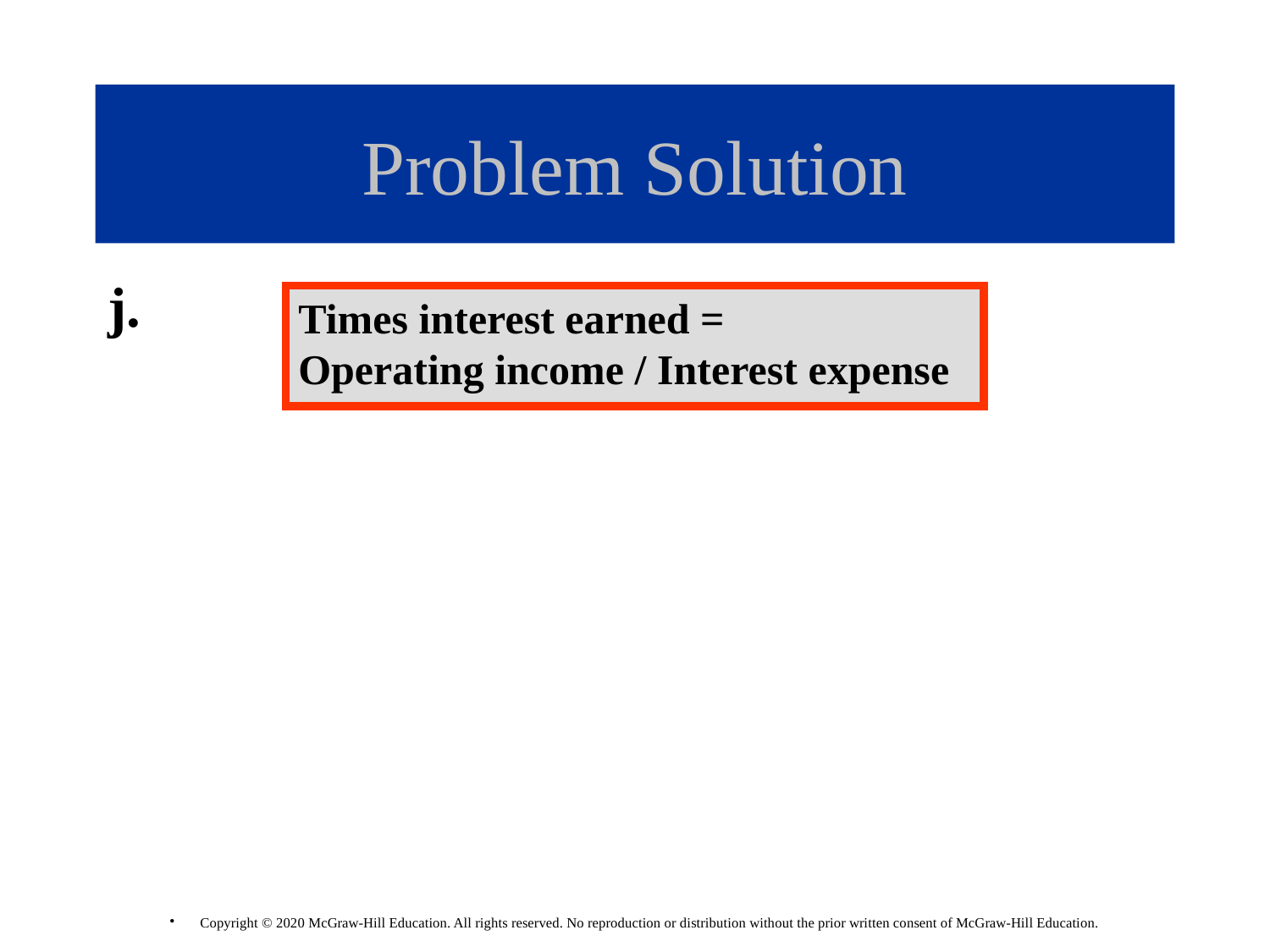

# Problem Solution
j.

Times interest earned =                Operating income / Interest expense